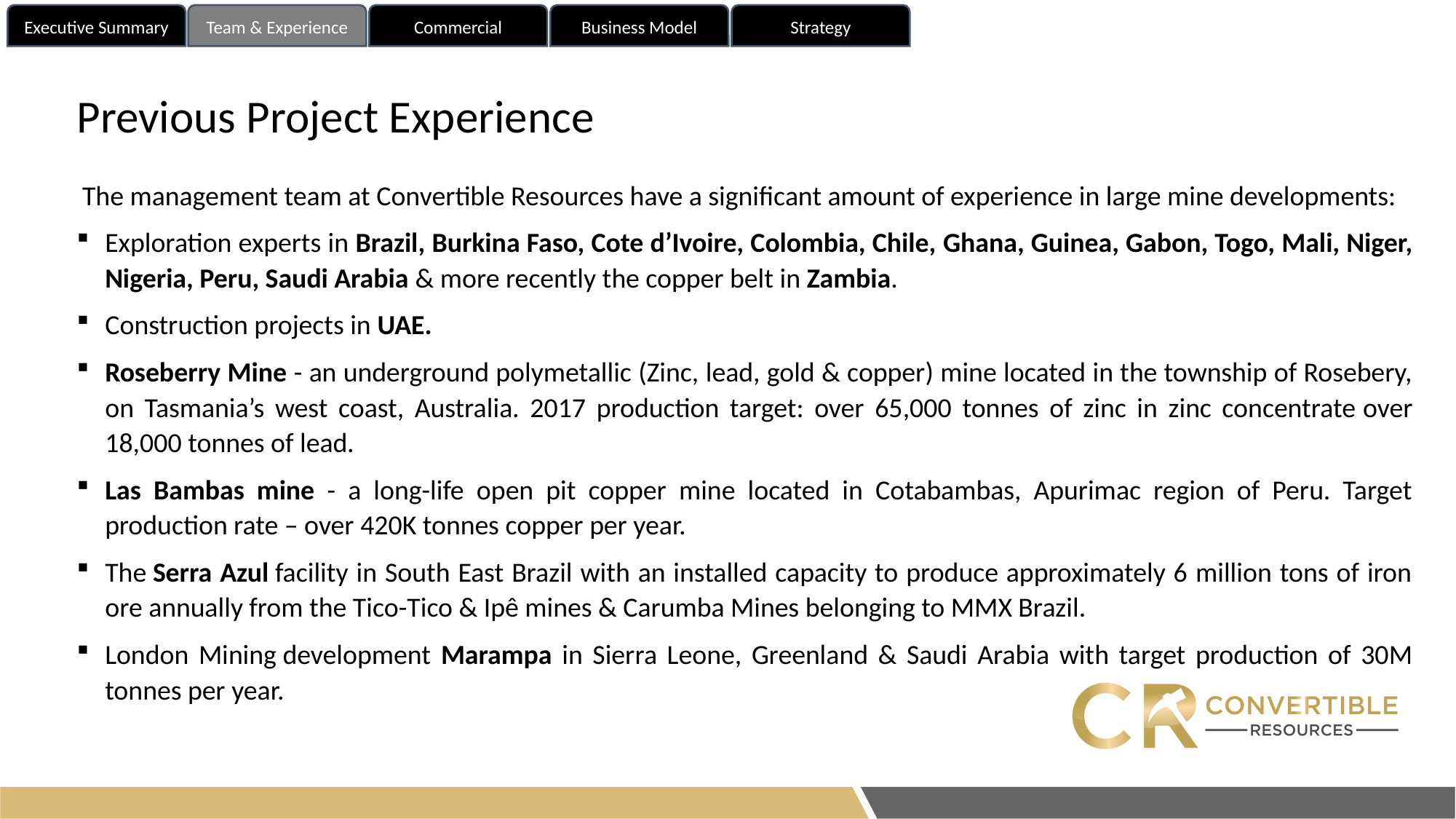

Executive Summary
Team & Experience
Commercial
Business Model
Strategy
# Previous Project Experience
The management team at Convertible Resources have a significant amount of experience in large mine developments:
Exploration experts in Brazil, Burkina Faso, Cote d’Ivoire, Colombia, Chile, Ghana, Guinea, Gabon, Togo, Mali, Niger, Nigeria, Peru, Saudi Arabia & more recently the copper belt in Zambia.
Construction projects in UAE.
Roseberry Mine - an underground polymetallic (Zinc, lead, gold & copper) mine located in the township of Rosebery, on Tasmania’s west coast, Australia. 2017 production target: over 65,000 tonnes of zinc in zinc concentrate over 18,000 tonnes of lead.
Las Bambas mine - a long-life open pit copper mine located in Cotabambas, Apurimac region of Peru. Target production rate – over 420K tonnes copper per year.
The Serra Azul facility in South East Brazil with an installed capacity to produce approximately 6 million tons of iron ore annually from the Tico-Tico & Ipê mines & Carumba Mines belonging to MMX Brazil.
London Mining development Marampa in Sierra Leone, Greenland & Saudi Arabia with target production of 30M tonnes per year.